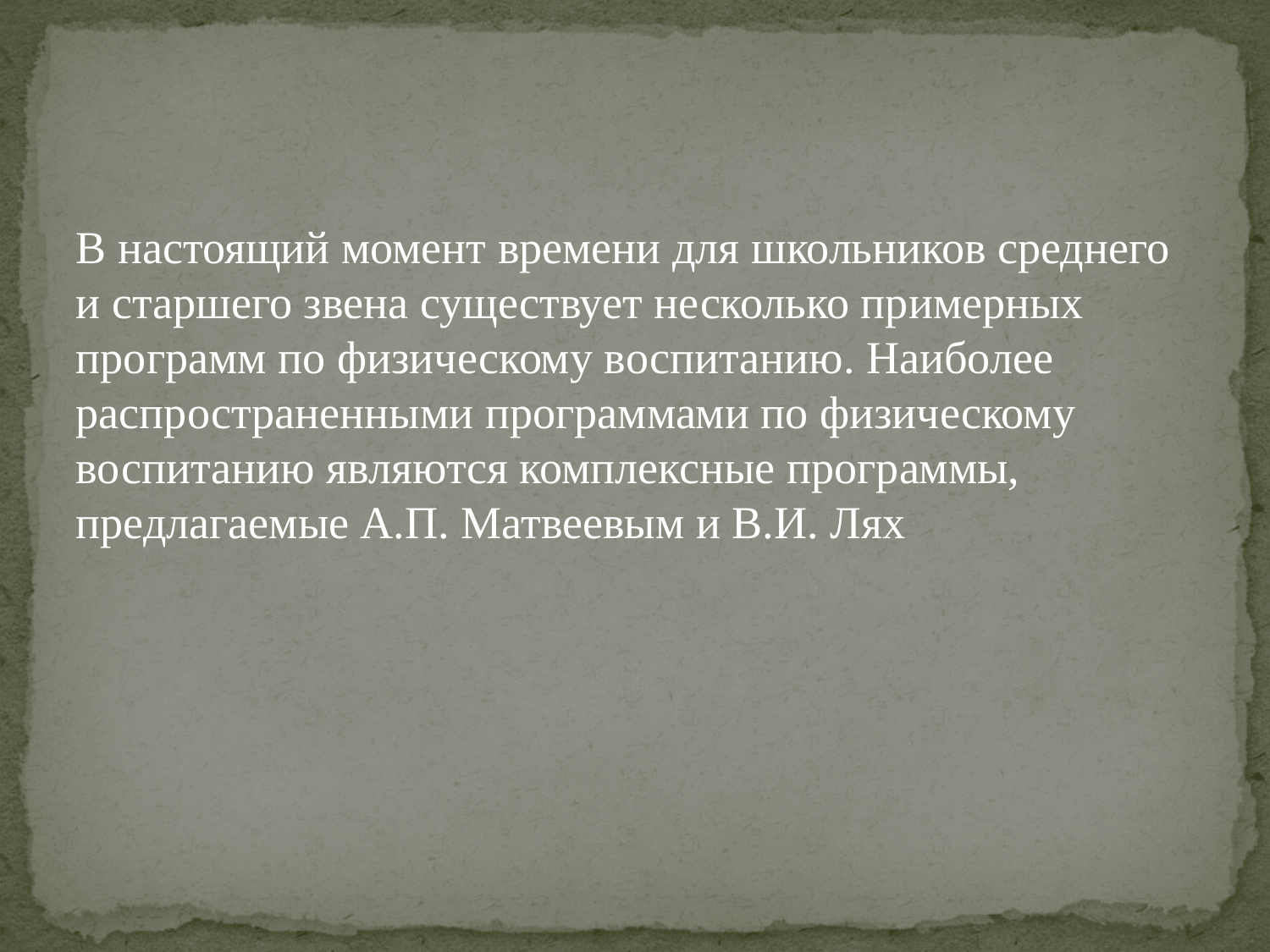

В настоящий момент времени для школьников среднего и старшего звена существует несколько примерных программ по физическому воспитанию. Наиболее распространенными программами по физическому воспитанию являются комплексные программы, предлагаемые А.П. Матвеевым и В.И. Лях